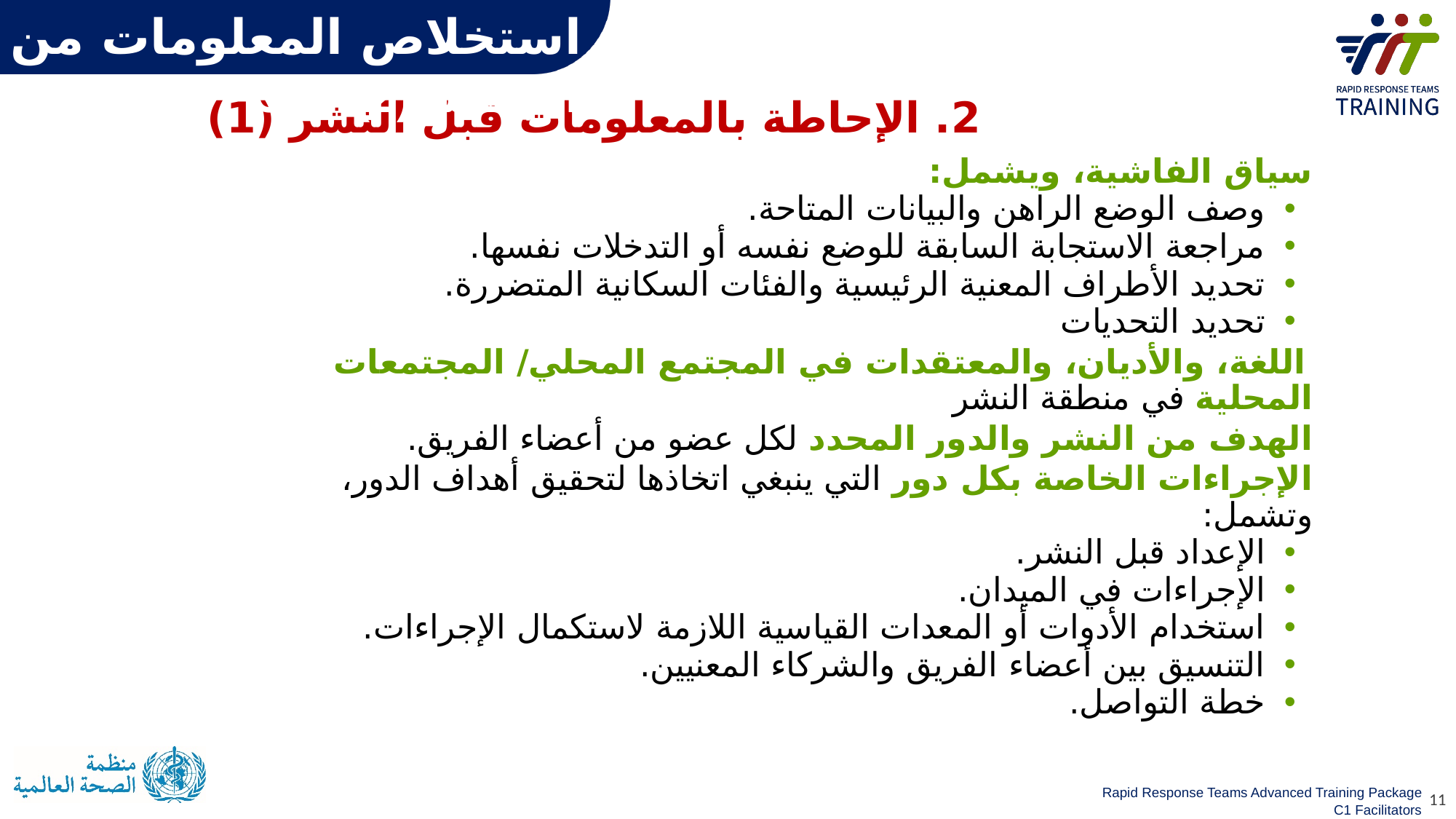

استخلاص المعلومات من الجلسةC1   (2)
# 2. الإحاطة بالمعلومات قبل النشر (1)
سياق الفاشية، ويشمل:
وصف الوضع الراهن والبيانات المتاحة.
مراجعة الاستجابة السابقة للوضع نفسه أو التدخلات نفسها.
تحديد الأطراف المعنية الرئيسية والفئات السكانية المتضررة.
تحديد التحديات
اللغة، والأديان، والمعتقدات في المجتمع المحلي/ المجتمعات المحلية في منطقة النشر
الهدف من النشر والدور المحدد لكل عضو من أعضاء الفريق.
الإجراءات الخاصة بكل دور التي ينبغي اتخاذها لتحقيق أهداف الدور، وتشمل:
الإعداد قبل النشر.
الإجراءات في الميدان.
استخدام الأدوات أو المعدات القياسية اللازمة لاستكمال الإجراءات.
التنسيق بين أعضاء الفريق والشركاء المعنيين.
خطة التواصل.